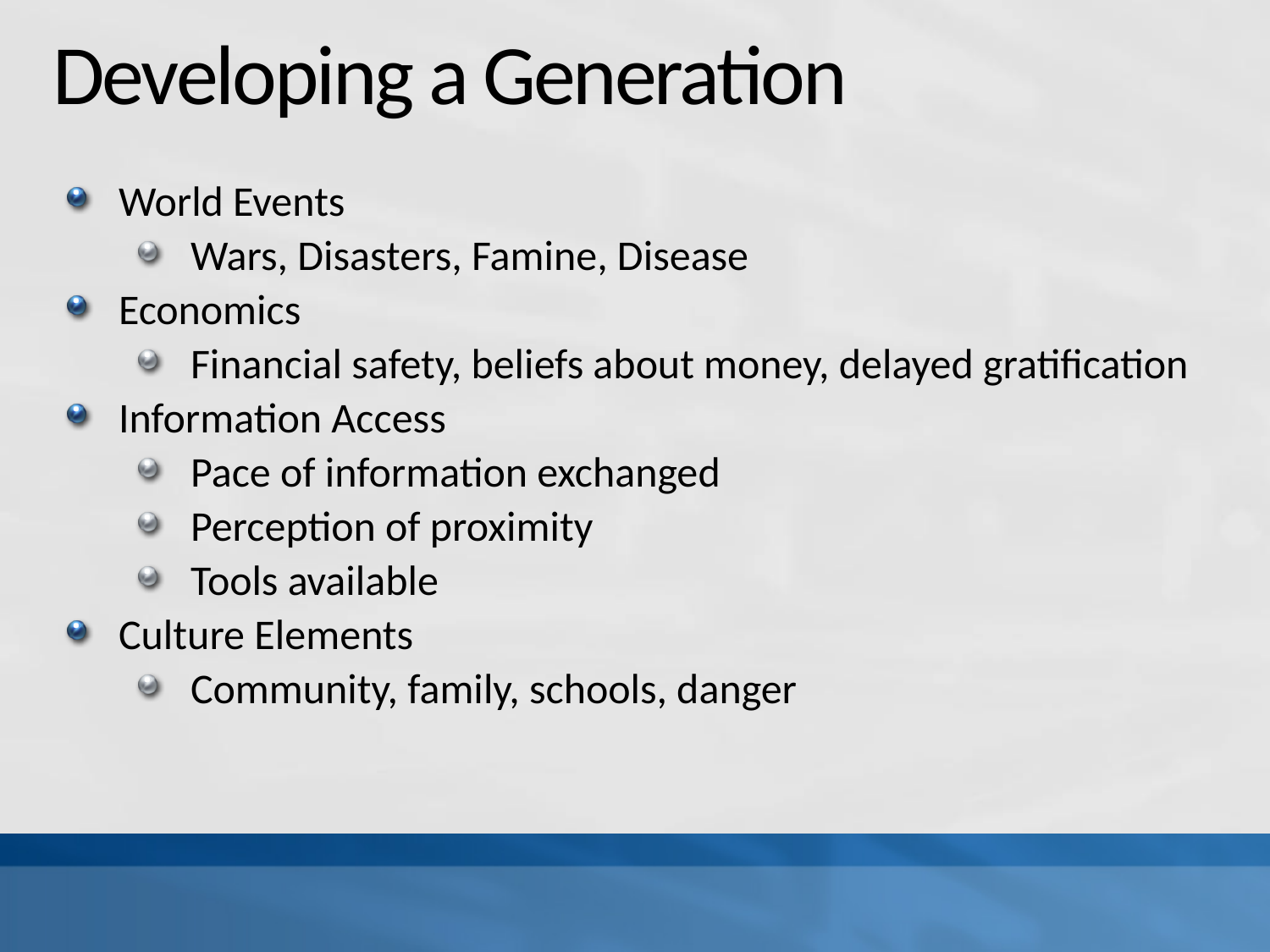

# Developing a Generation
World Events
Wars, Disasters, Famine, Disease
Economics
Financial safety, beliefs about money, delayed gratification
Information Access
Pace of information exchanged
Perception of proximity
Tools available
Culture Elements
Community, family, schools, danger